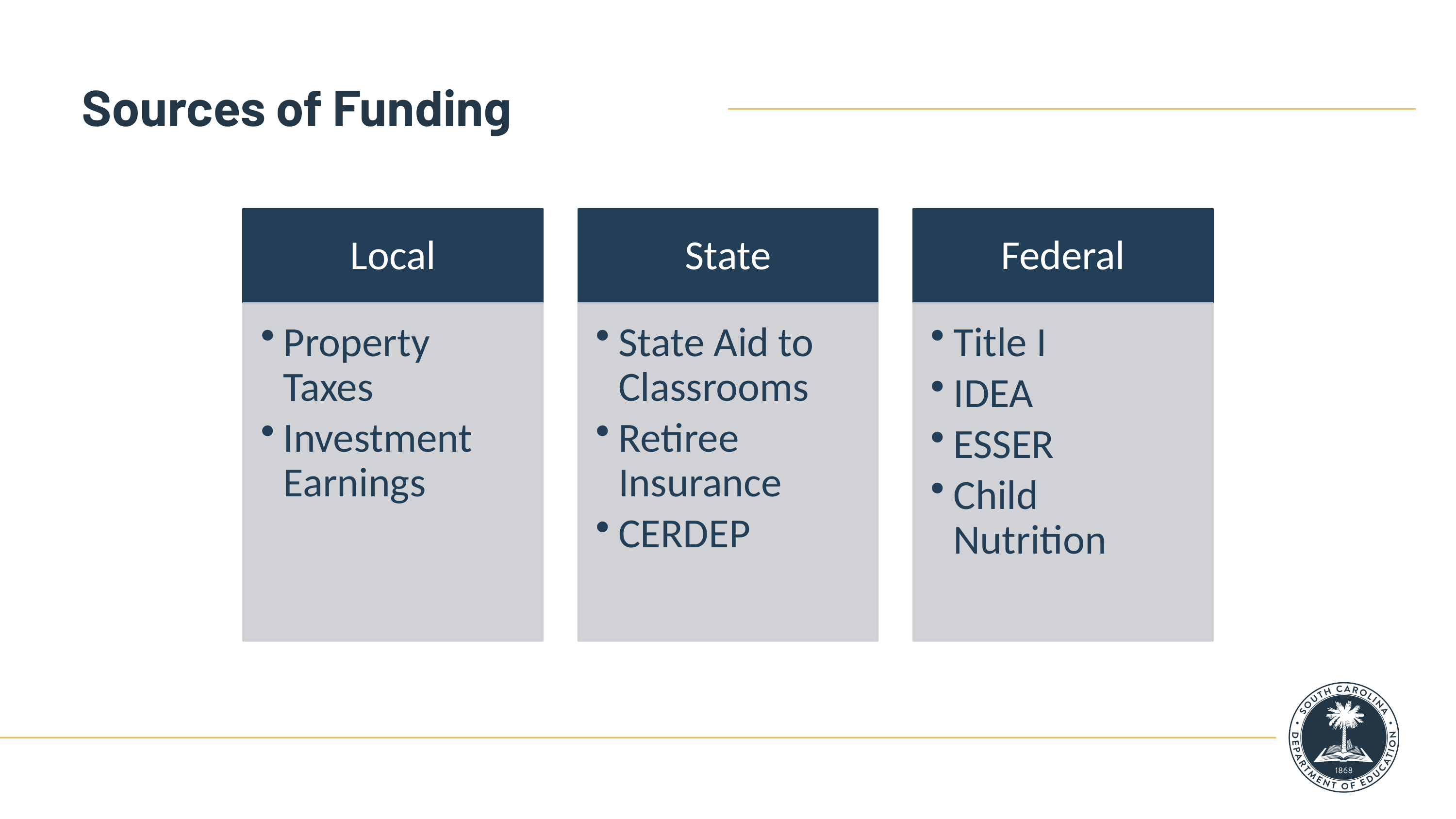

Sources of Funding

Local
Property Taxes
Investment Earnings
State
State Aid to Classrooms
Retiree Insurance
CERDEP
Federal
Title I
IDEA
ESSER
Child Nutrition